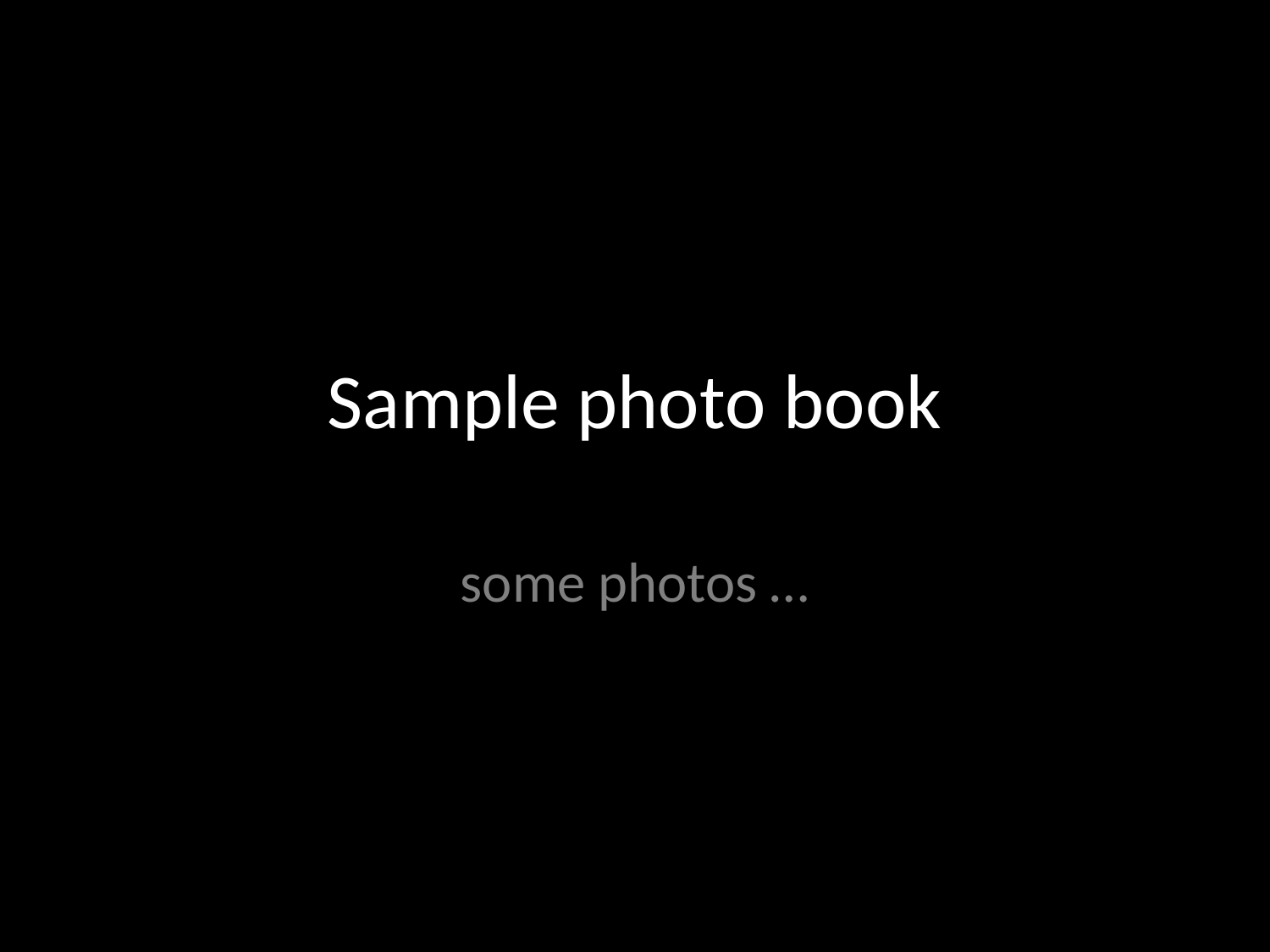

# Sample photo book
some photos …